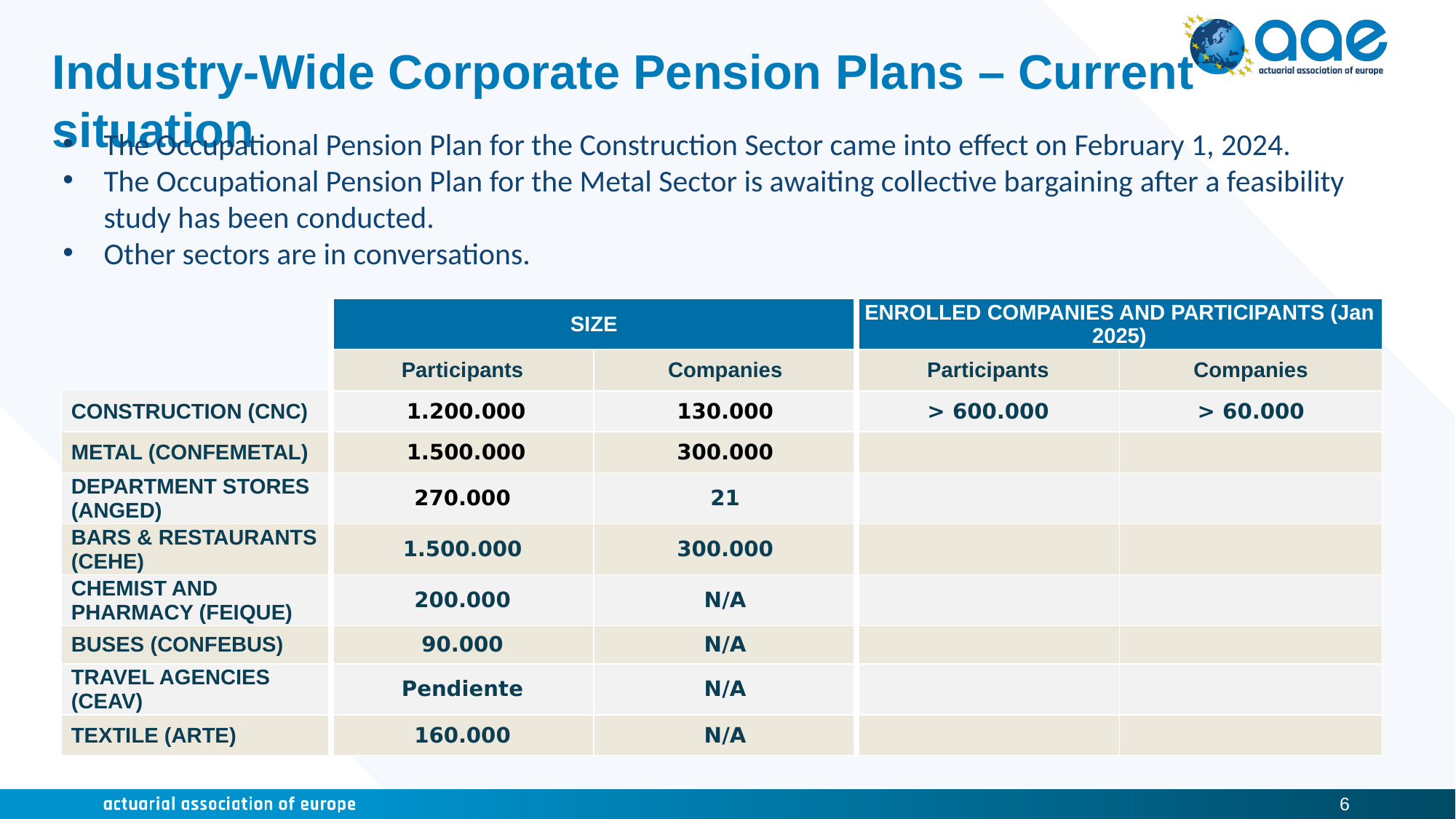

# Industry-Wide Corporate Pension Plans – Current situation
The Occupational Pension Plan for the Construction Sector came into effect on February 1, 2024.
The Occupational Pension Plan for the Metal Sector is awaiting collective bargaining after a feasibility study has been conducted.
Other sectors are in conversations.

|  | SIZE |  | ENROLLED COMPANIES AND PARTICIPANTS (Jan 2025) |  |
| --- | --- | --- | --- | --- |
|  | Participants | Companies | Participants | Companies |
| CONSTRUCTION (CNC) | 1.200.000 | 130.000 | > 600.000 | > 60.000 |
| METAL (CONFEMETAL) | 1.500.000 | 300.000 |  |  |
| DEPARTMENT STORES (ANGED) | 270.000 | 21 |  |  |
| BARS & RESTAURANTS (CEHE) | 1.500.000 | 300.000 |  |  |
| CHEMIST AND PHARMACY (FEIQUE) | 200.000 | N/A |  |  |
| BUSES (CONFEBUS) | 90.000 | N/A |  |  |
| TRAVEL AGENCIES (CEAV) | Pendiente | N/A |  |  |
| TEXTILE (ARTE) | 160.000 | N/A |  |  |
6